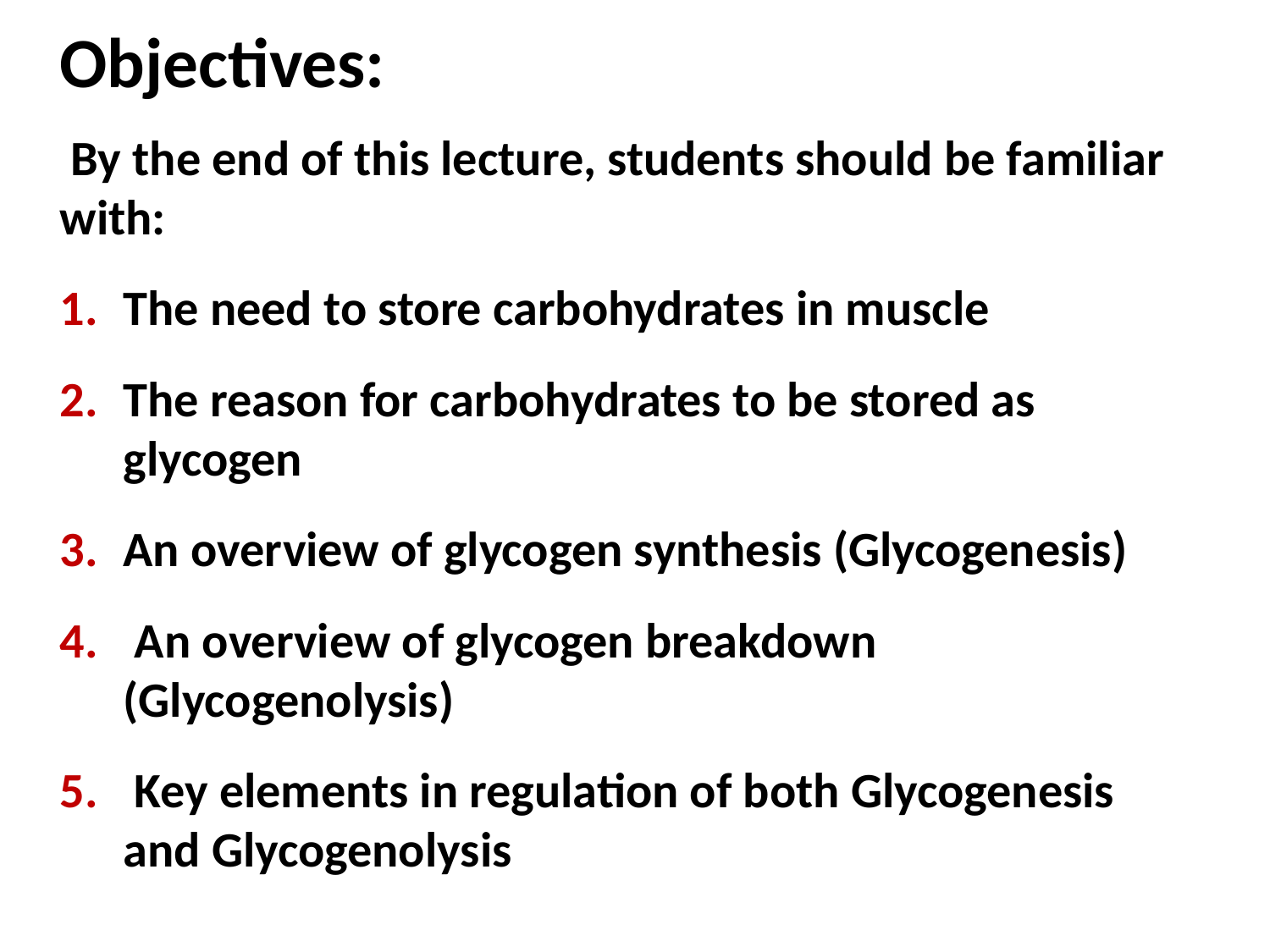

Objectives:
 By the end of this lecture, students should be familiar with:
The need to store carbohydrates in muscle
The reason for carbohydrates to be stored as glycogen
An overview of glycogen synthesis (Glycogenesis)
 An overview of glycogen breakdown (Glycogenolysis)
 Key elements in regulation of both Glycogenesis and Glycogenolysis